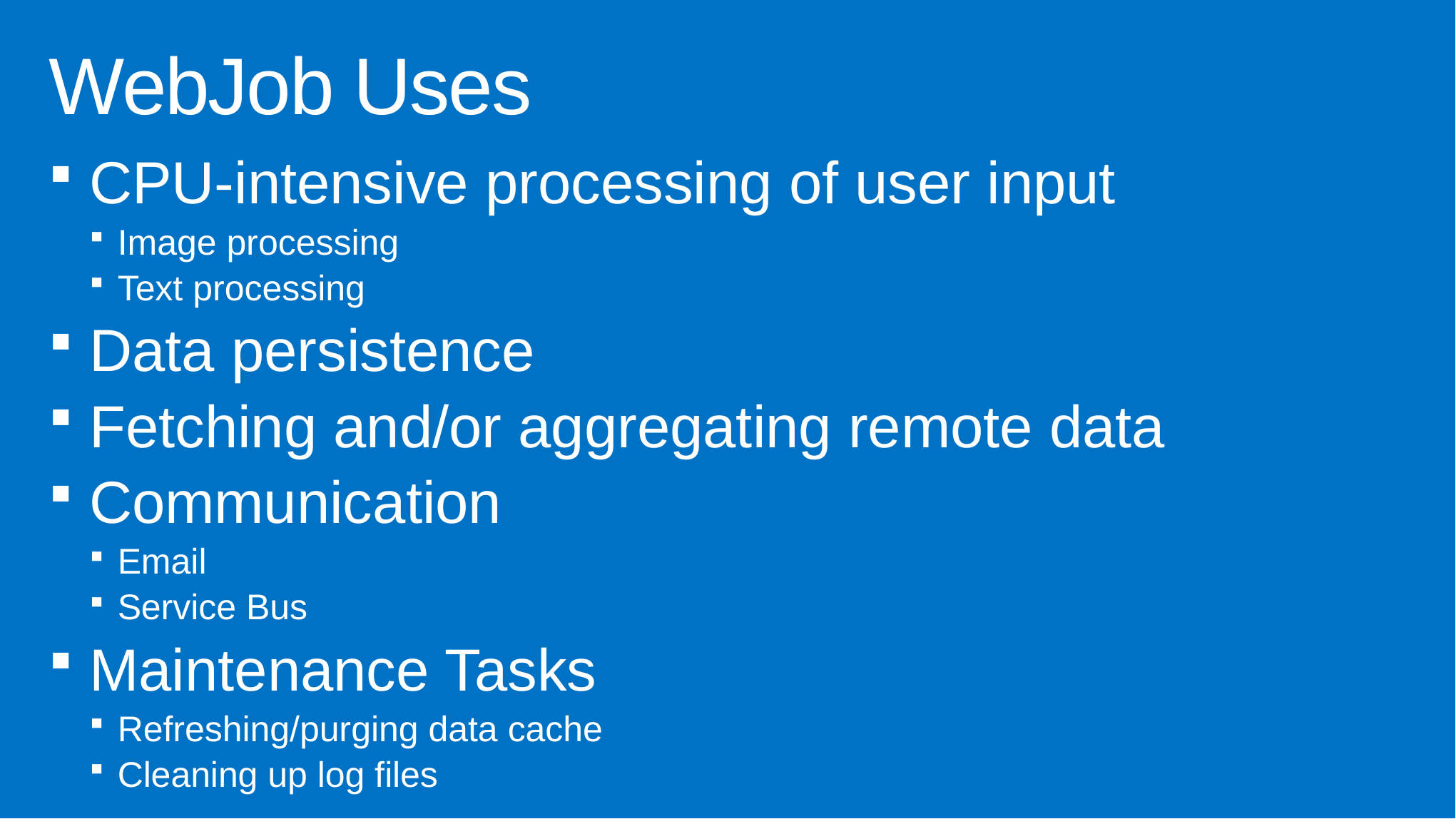

# WebJob Uses
CPU-intensive processing of user input
Image processing
Text processing
Data persistence
Fetching and/or aggregating remote data
Communication
Email
Service Bus
Maintenance Tasks
Refreshing/purging data cache
Cleaning up log files